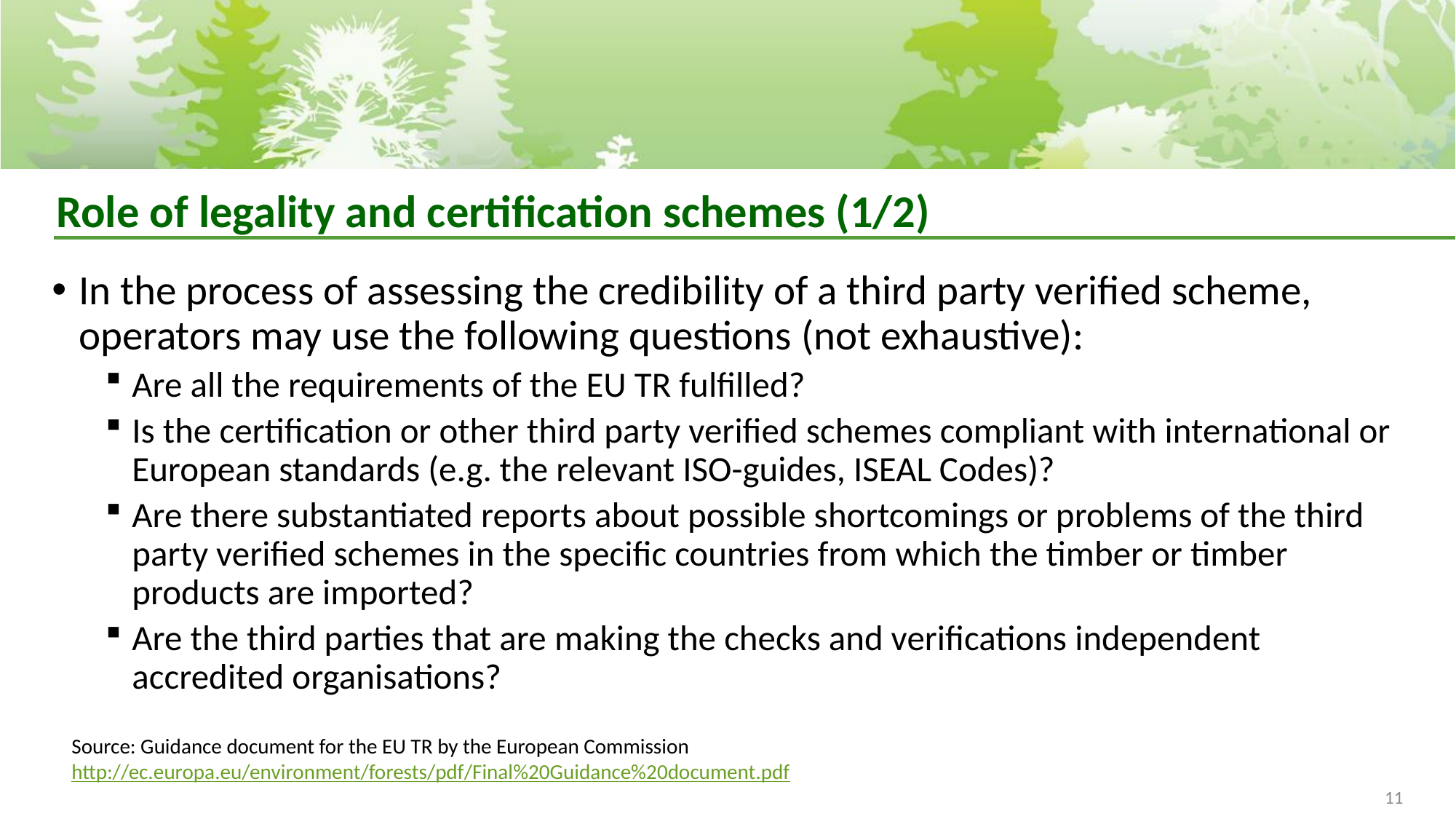

# Role of legality and certification schemes (1/2)
In the process of assessing the credibility of a third party verified scheme, operators may use the following questions (not exhaustive):
Are all the requirements of the EU TR fulfilled?
Is the certification or other third party verified schemes compliant with international or European standards (e.g. the relevant ISO-guides, ISEAL Codes)?
Are there substantiated reports about possible shortcomings or problems of the third party verified schemes in the specific countries from which the timber or timber products are imported?
Are the third parties that are making the checks and verifications independent accredited organisations?
Source: Guidance document for the EU TR by the European Commission http://ec.europa.eu/environment/forests/pdf/Final%20Guidance%20document.pdf
11